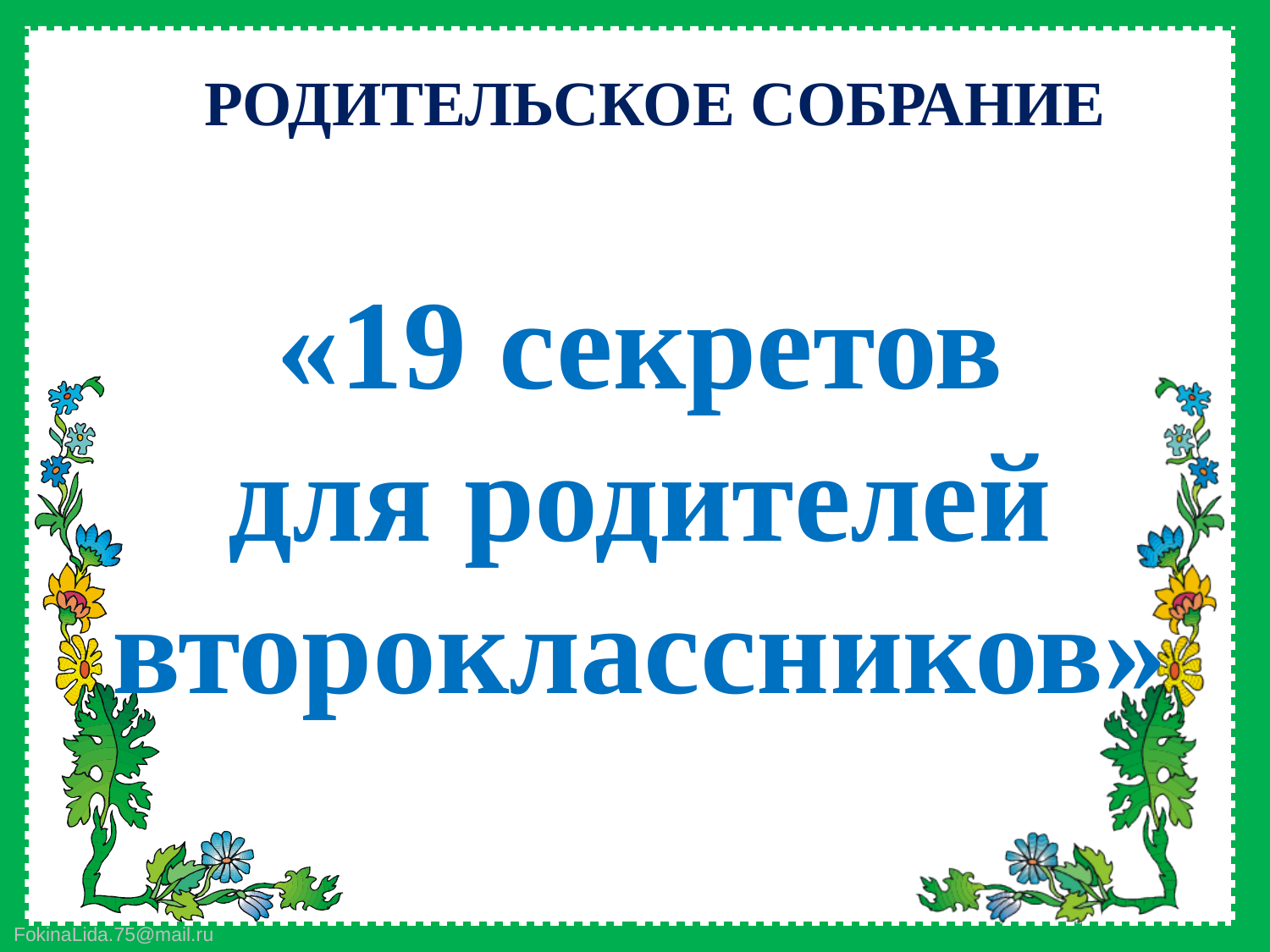

РОДИТЕЛЬСКОЕ СОБРАНИЕ
«19 секретов
для родителей
второклассников»